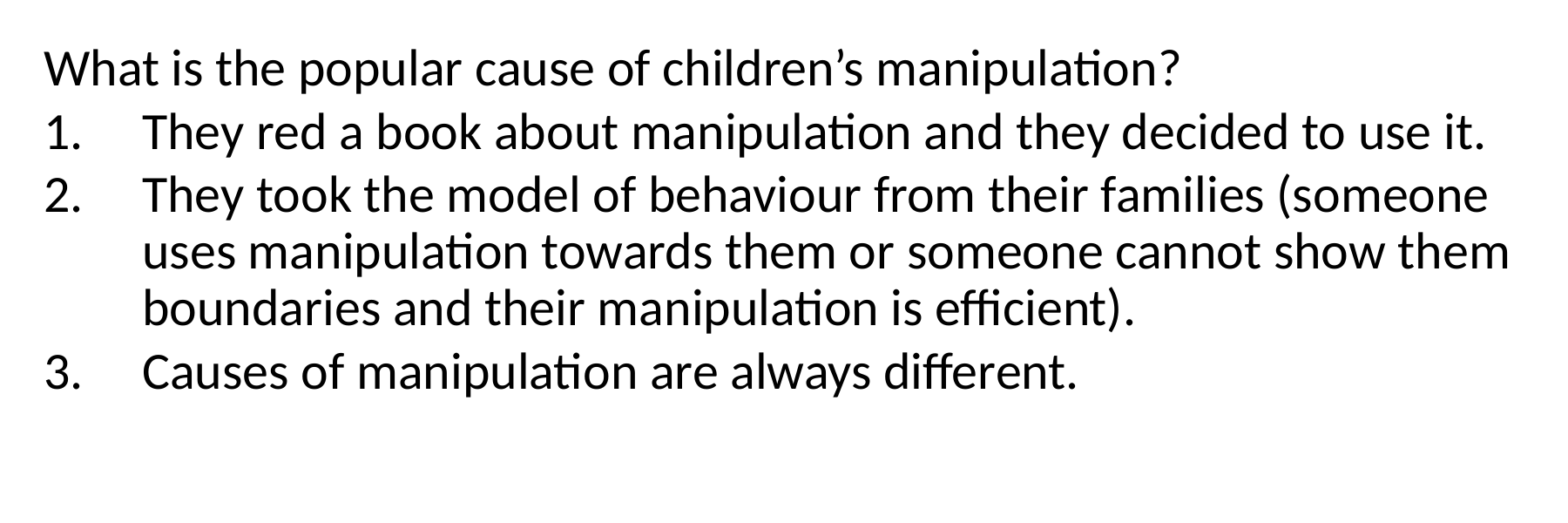

What is the popular cause of children’s manipulation?
They red a book about manipulation and they decided to use it.
They took the model of behaviour from their families (someone uses manipulation towards them or someone cannot show them boundaries and their manipulation is efficient).
Causes of manipulation are always different.